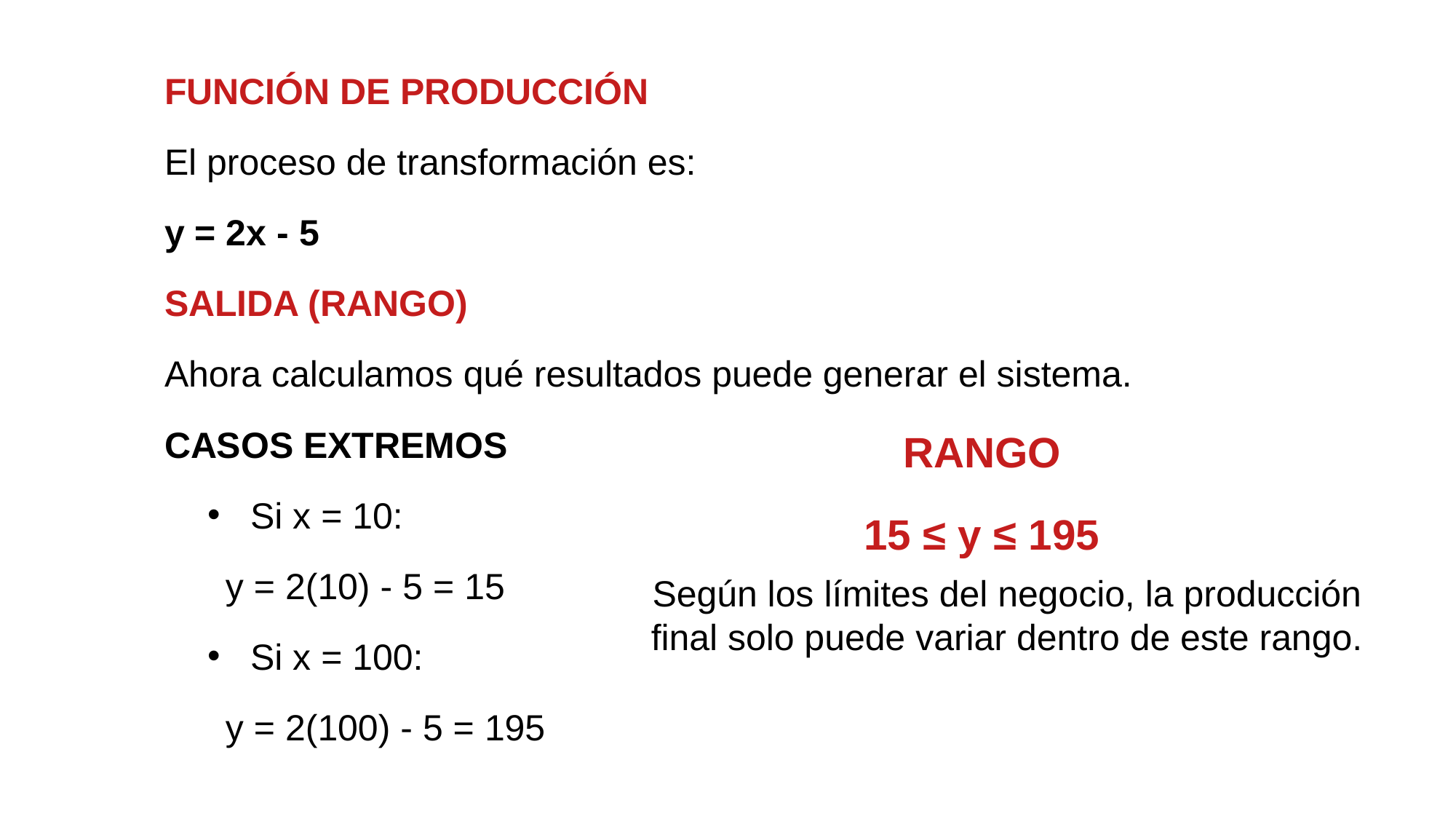

FUNCIÓN DE PRODUCCIÓN
El proceso de transformación es:
y = 2x - 5
SALIDA (RANGO)
Ahora calculamos qué resultados puede generar el sistema.
CASOS EXTREMOS
Si x = 10:
      y = 2(10) - 5 = 15
Si x = 100:
      y = 2(100) - 5 = 195

RANGO
15 ≤ y ≤ 195
Según los límites del negocio, la producción final solo puede variar dentro de este rango.